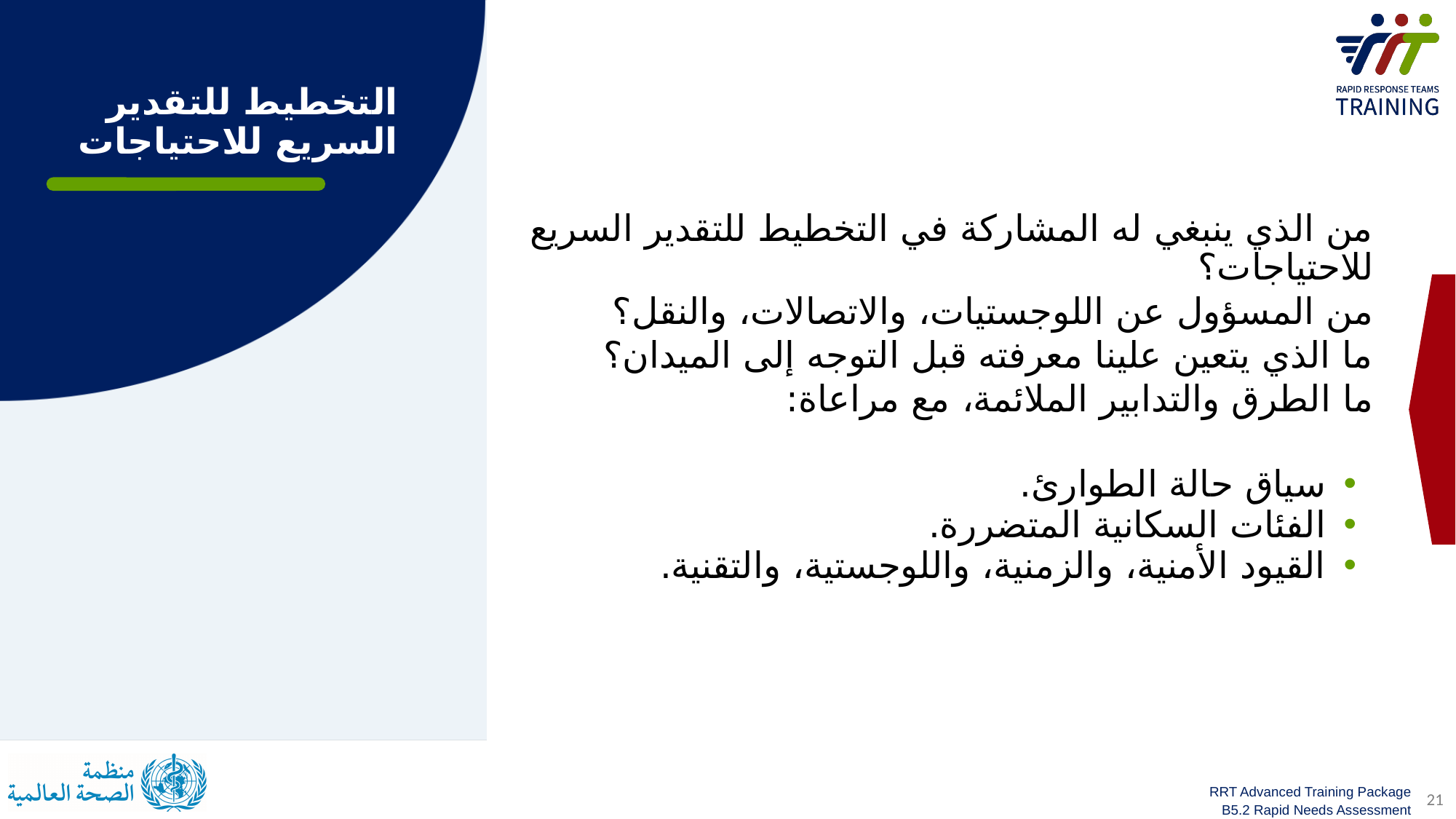

التخطيط للتقدير السريع للاحتياجات
من الذي ينبغي له المشاركة في التخطيط للتقدير السريع للاحتياجات؟
من المسؤول عن اللوجستيات، والاتصالات، والنقل؟
ما الذي يتعين علينا معرفته قبل التوجه إلى الميدان؟
ما الطرق والتدابير الملائمة، مع مراعاة:

سياق حالة الطوارئ.
الفئات السكانية المتضررة.
القيود الأمنية، والزمنية، واللوجستية، والتقنية.